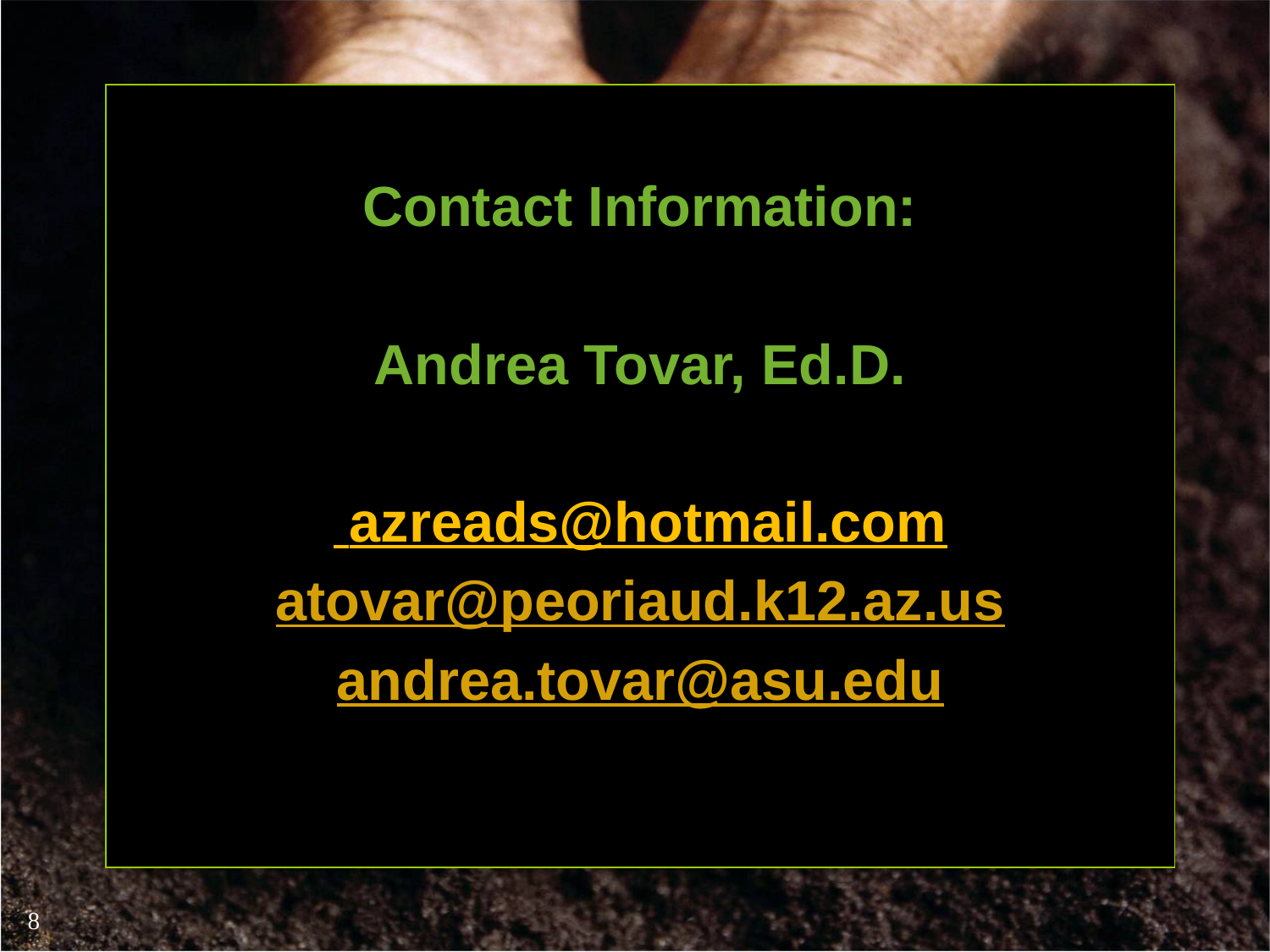

Contact Information:

Andrea Tovar, Ed.D.

 azreads@hotmail.com
atovar@peoriaud.k12.az.us
andrea.tovar@asu.edu

8